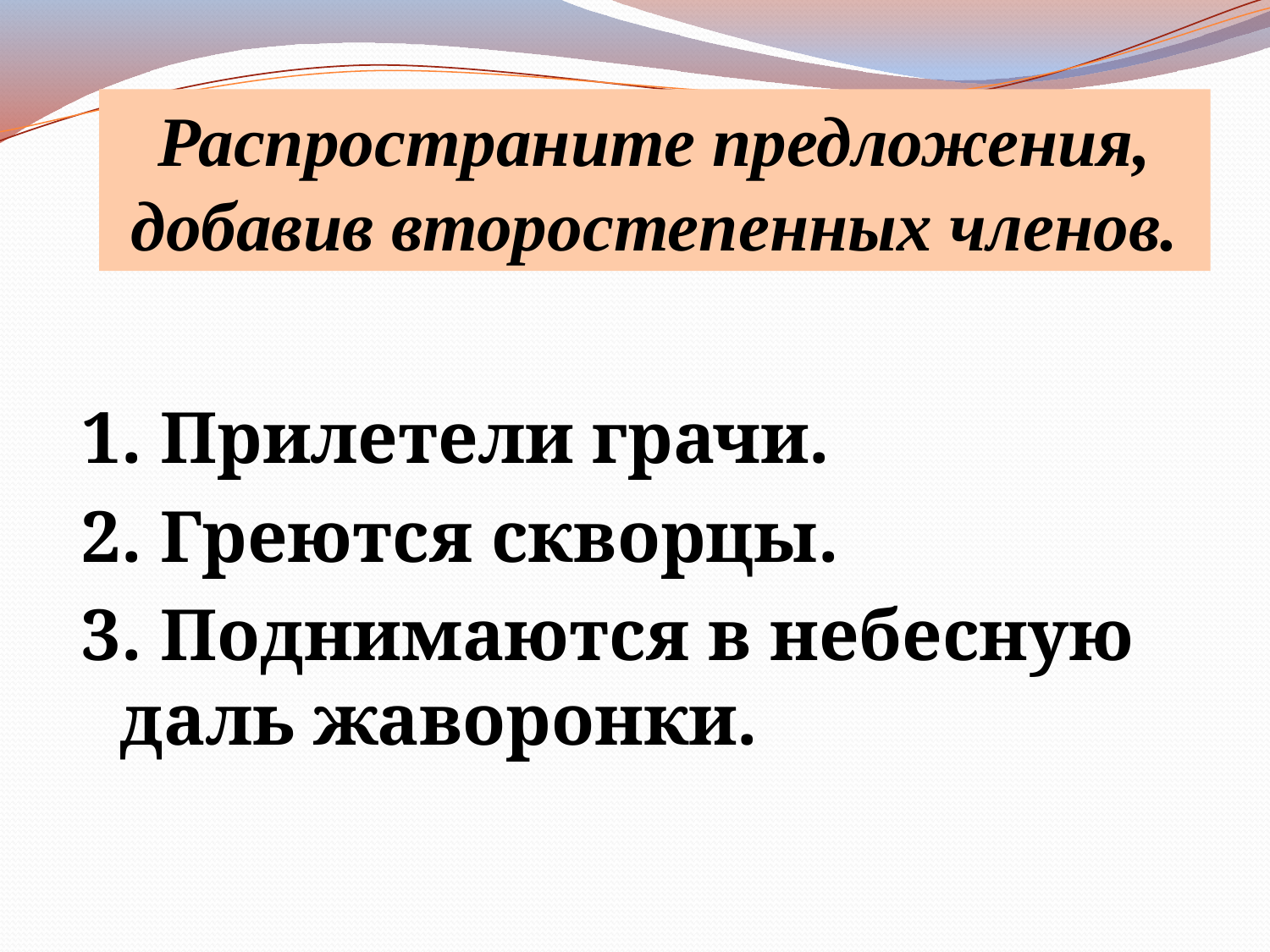

Распространите предложения, добавив второстепенных членов.
1. Прилетели грачи.
2. Греются скворцы.
3. Поднимаются в небесную даль жаворонки.